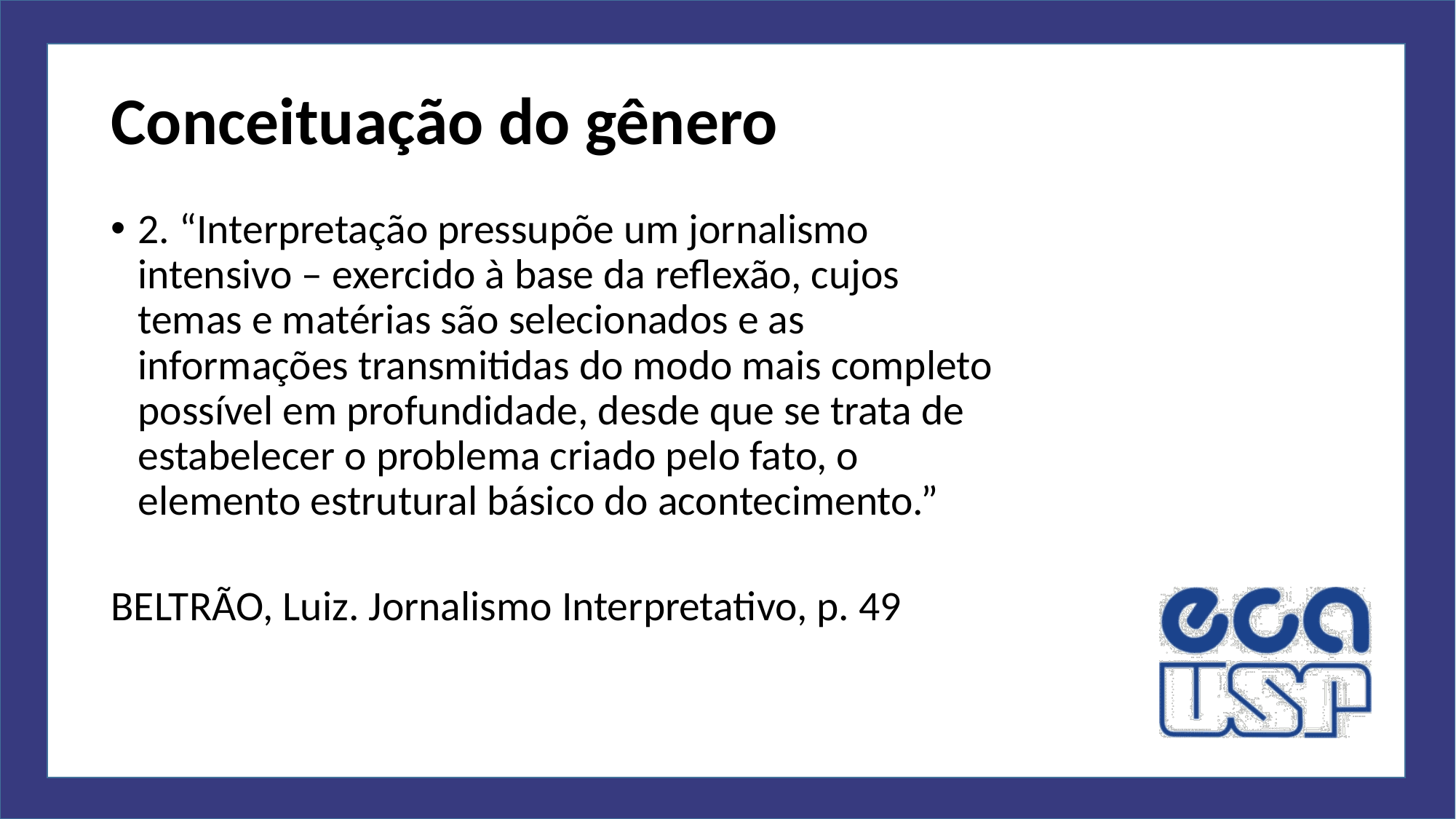

# Conceituação do gênero
2. “Interpretação pressupõe um jornalismo intensivo – exercido à base da reflexão, cujos temas e matérias são selecionados e as informações transmitidas do modo mais completo possível em profundidade, desde que se trata de estabelecer o problema criado pelo fato, o elemento estrutural básico do acontecimento.”
BELTRÃO, Luiz. Jornalismo Interpretativo, p. 49